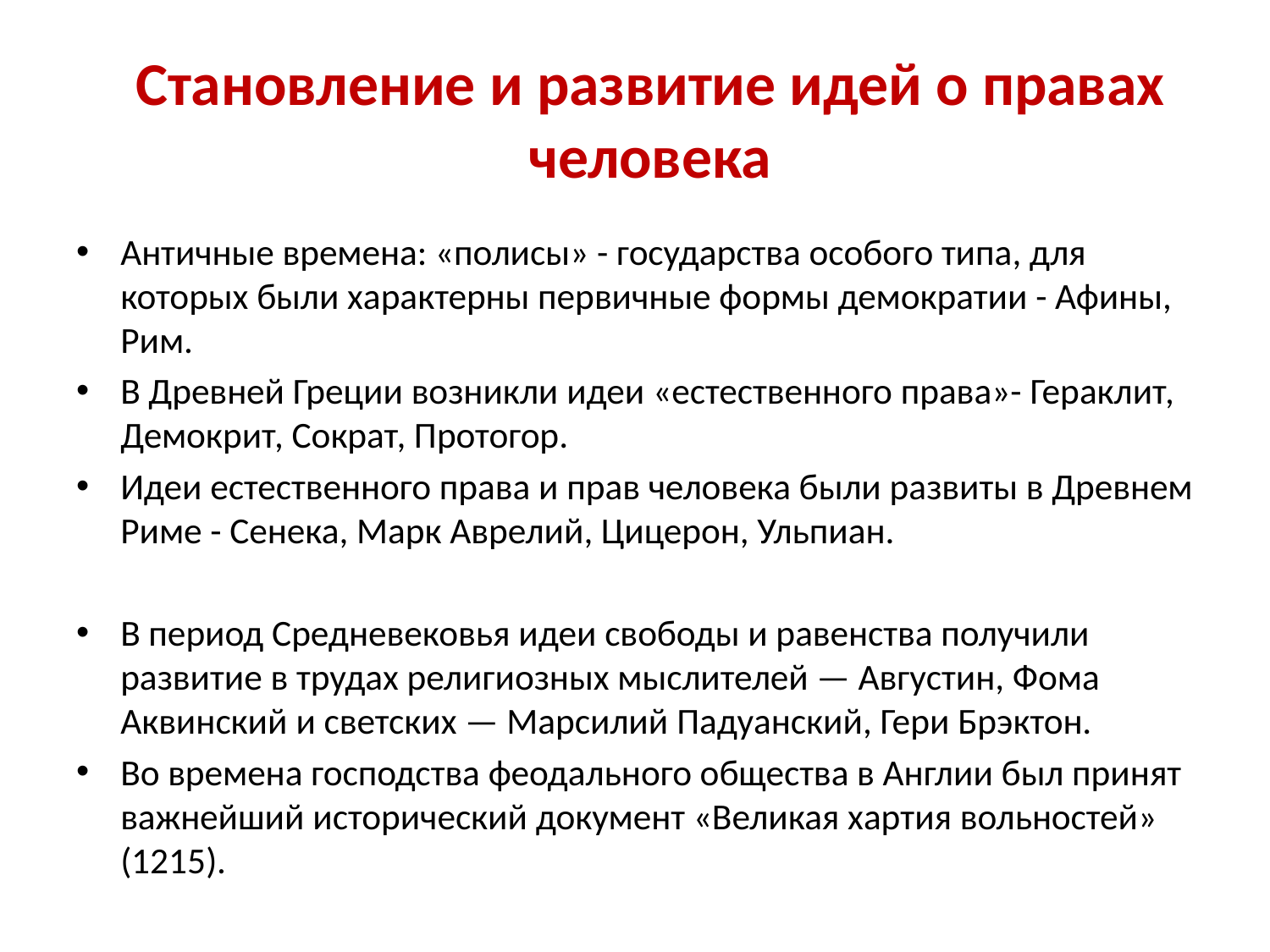

# Становление и развитие идей о правах человека
Античные времена: «полисы» - государства особого типа, для которых были характерны первичные формы демократии - Афины, Рим.
В Древней Греции возникли идеи «естественного права»- Гераклит, Демокрит, Сократ, Протогор.
Идеи естественного права и прав человека были развиты в Древнем Риме - Сенека, Марк Аврелий, Цицерон, Ульпиан.

В период Средневековья идеи свободы и равенства получили развитие в трудах религиозных мыслителей — Августин, Фома Аквинский и светских — Марсилий Падуанский, Гери Брэктон.
Во времена господства феодального общества в Англии был принят важнейший исторический документ «Великая хартия вольностей» (1215).